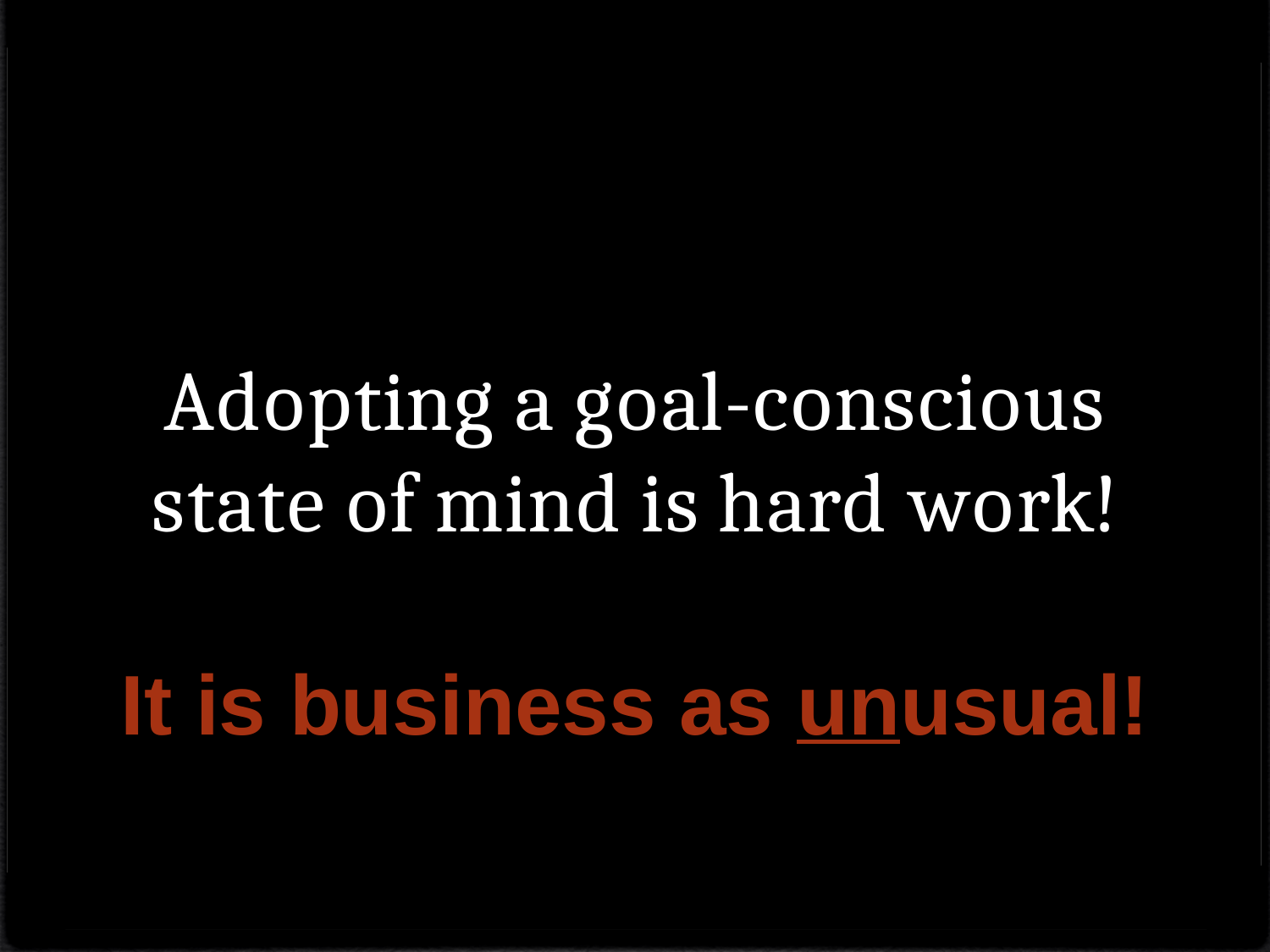

# Adopting a goal-conscious state of mind is hard work! It is business as unusual!